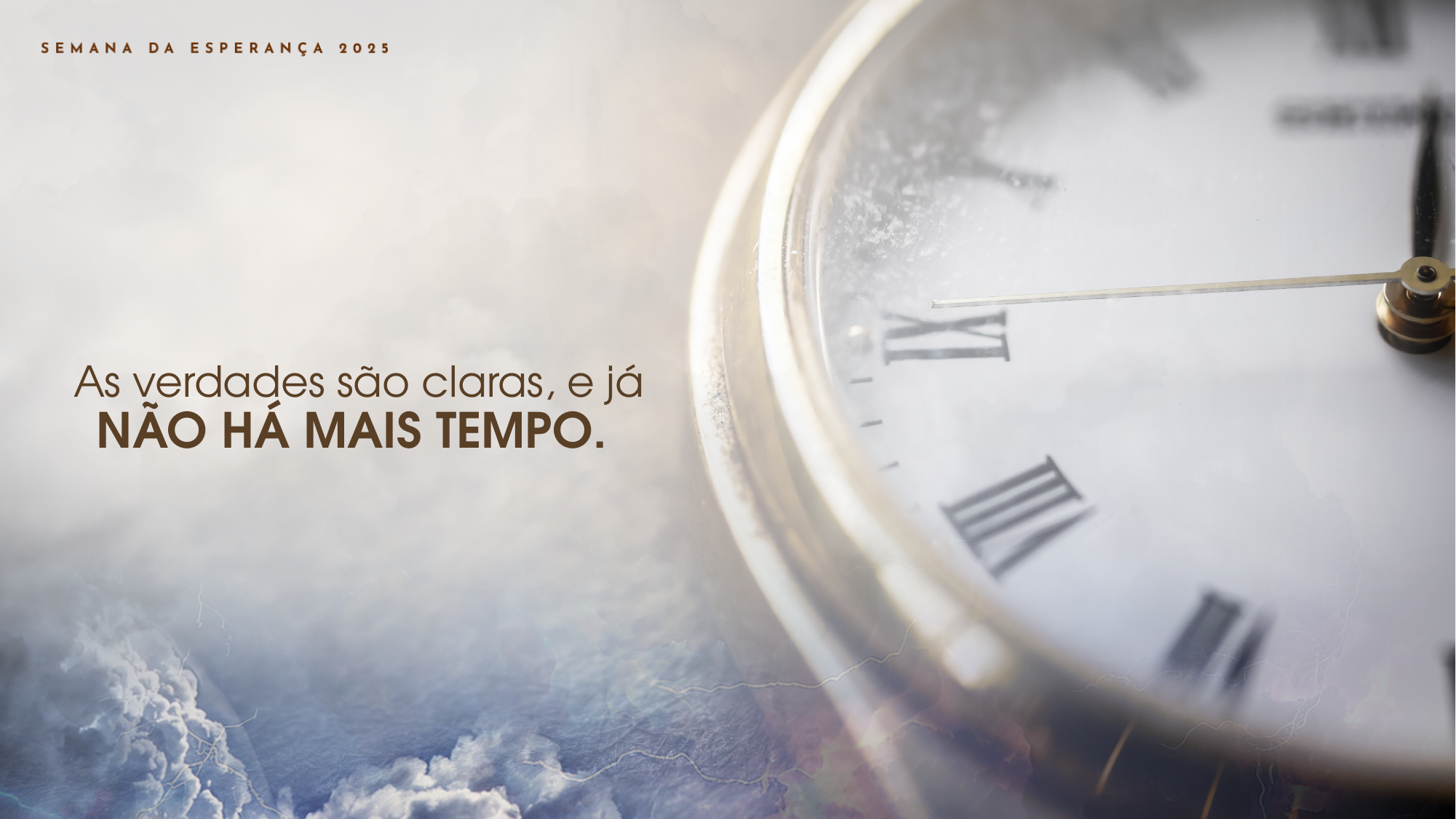

As verdades são claras, e já NÃO HÁ MAIS TEMPO.